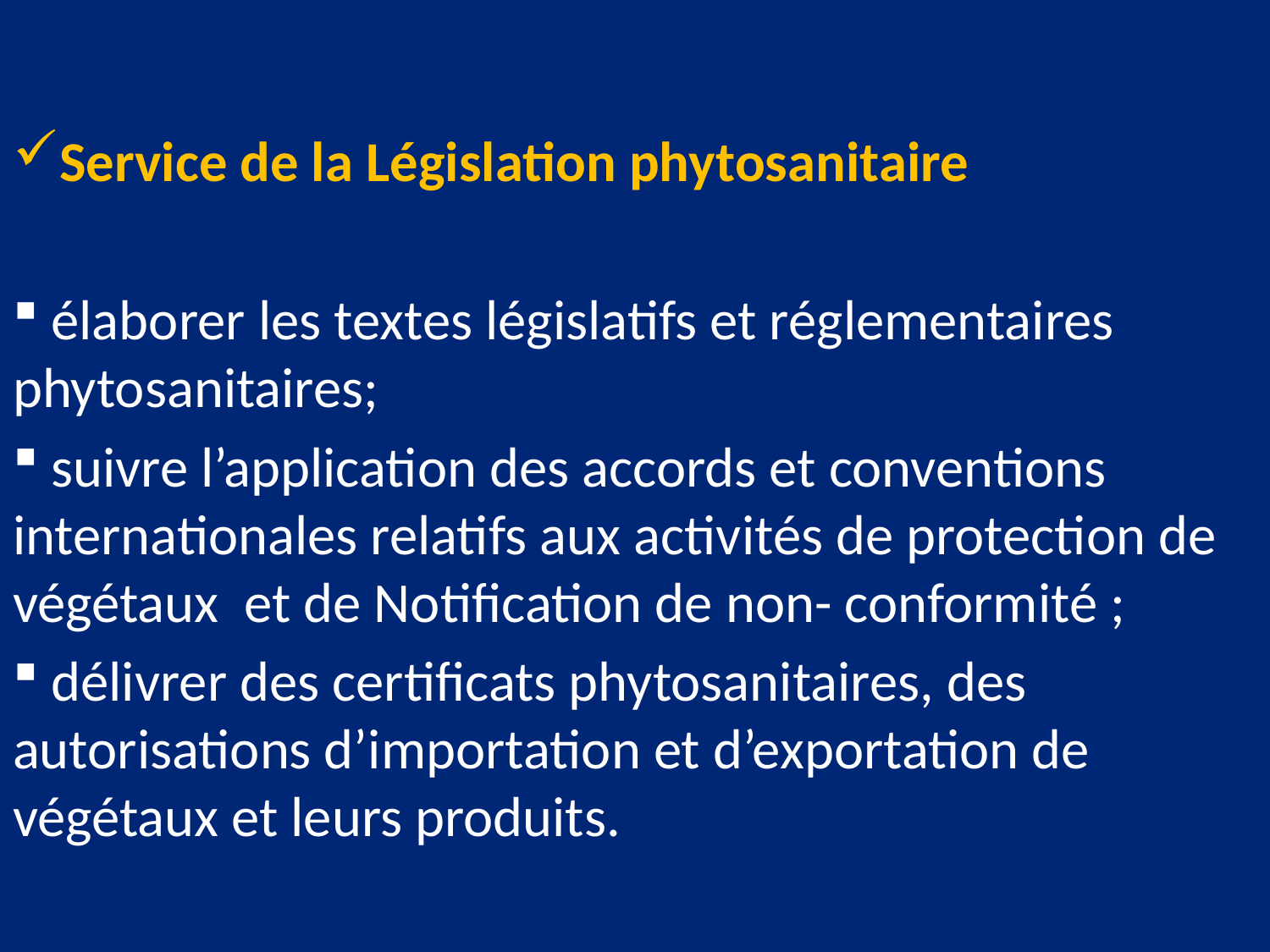

Service de la Législation phytosanitaire

 élaborer les textes législatifs et réglementaires phytosanitaires;
 suivre l’application des accords et conventions internationales relatifs aux activités de protection de végétaux  et de Notification de non- conformité ;
 délivrer des certificats phytosanitaires, des autorisations d’importation et d’exportation de végétaux et leurs produits.